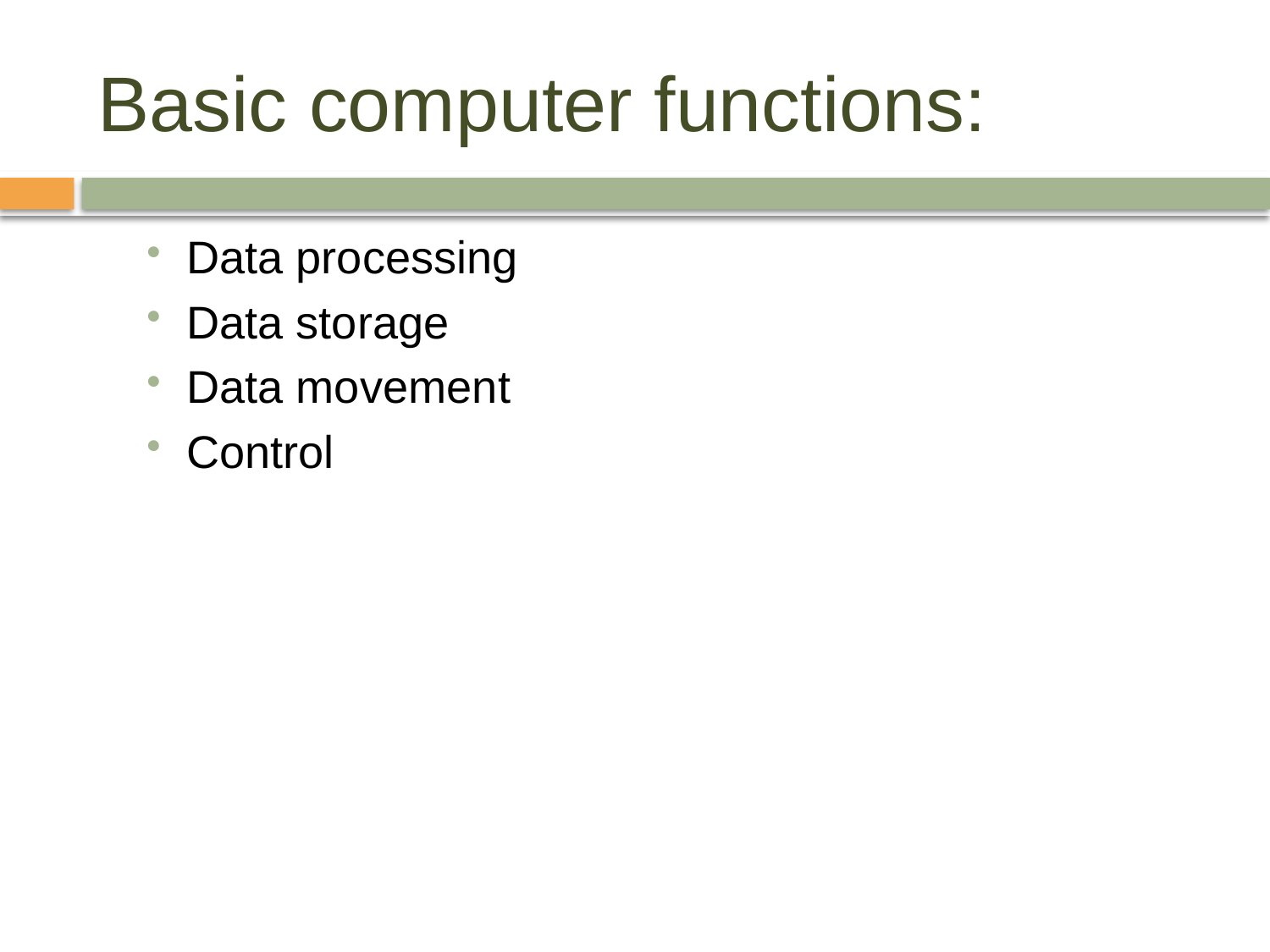

# Basic computer functions:
Data processing
Data storage
Data movement
Control